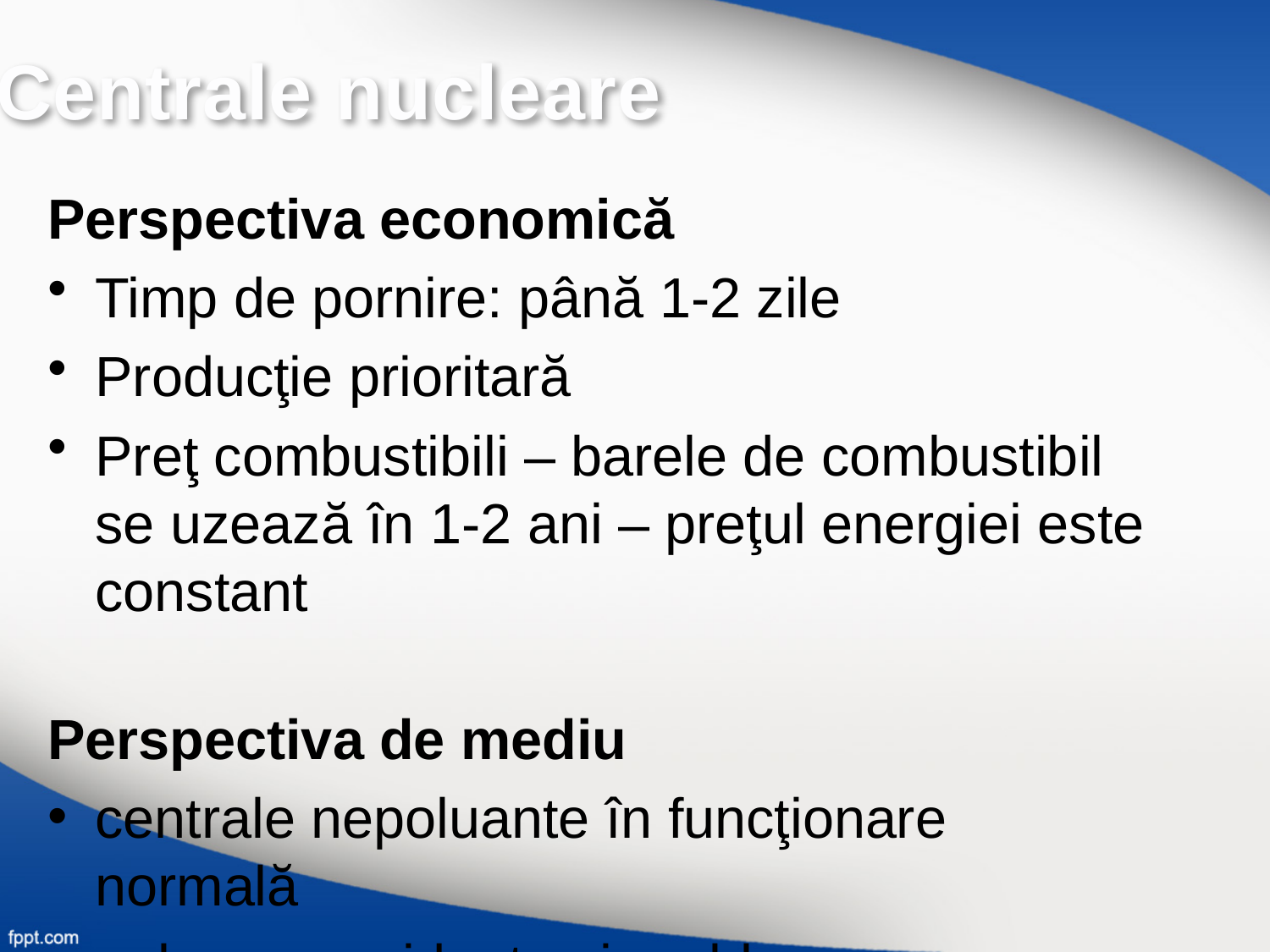

Centrale nucleare
Perspectiva economică
Timp de pornire: până 1-2 zile
Producţie prioritară
Preţ combustibili – barele de combustibil se uzează în 1-2 ani – preţul energiei este constant

Perspectiva de mediu
centrale nepoluante în funcţionare normală
poluare: accidente şi problema combustibilului uzat